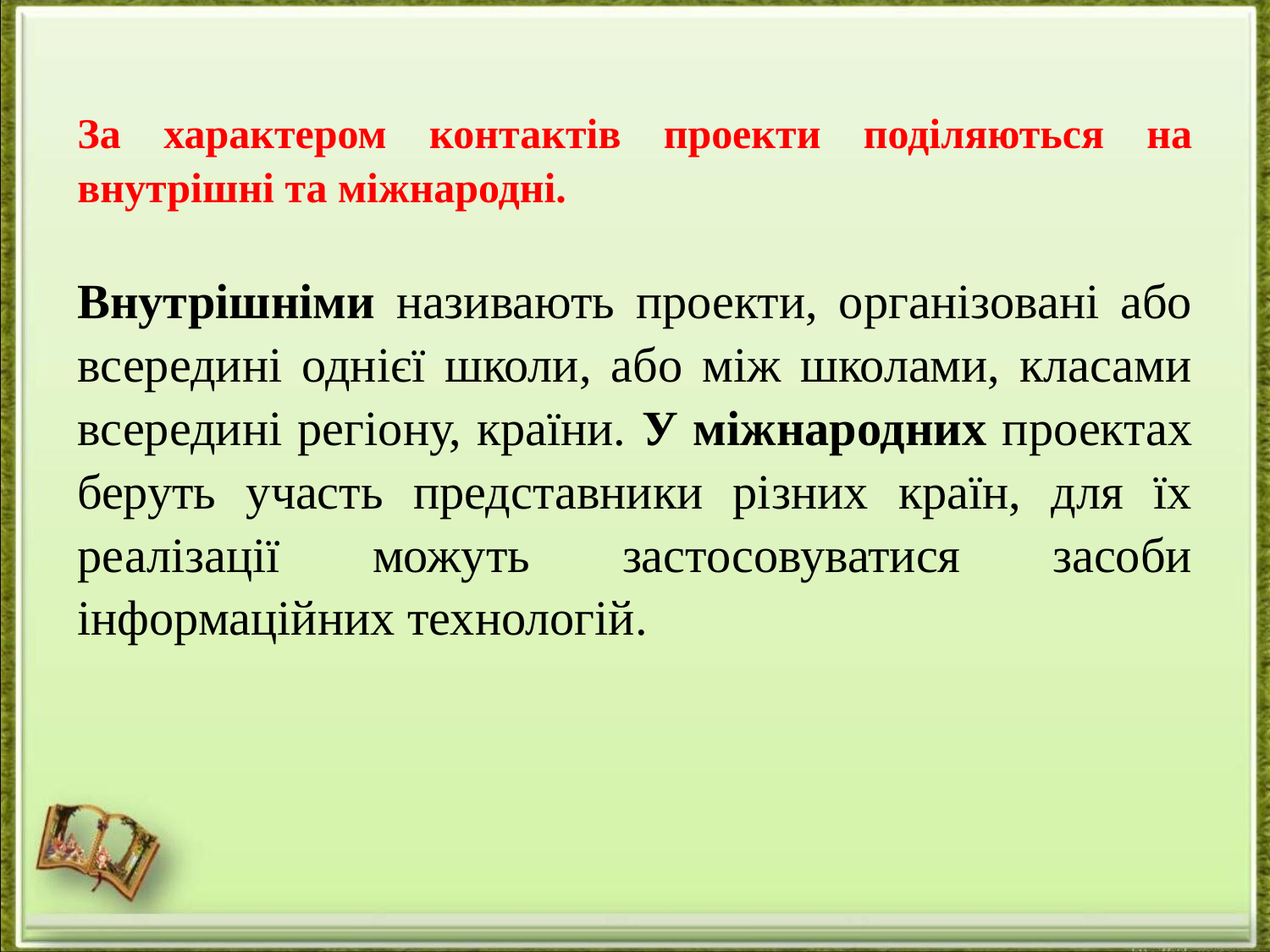

За характером контактів проекти поділяються на внутрішні та міжнародні.

Внутрішніми називають проекти, організовані або всередині однієї школи, або між школами, класами всередині регіону, країни. У міжнародних проектах беруть участь представники різних країн, для їх реалізації можуть застосовуватися засоби інформаційних технологій.